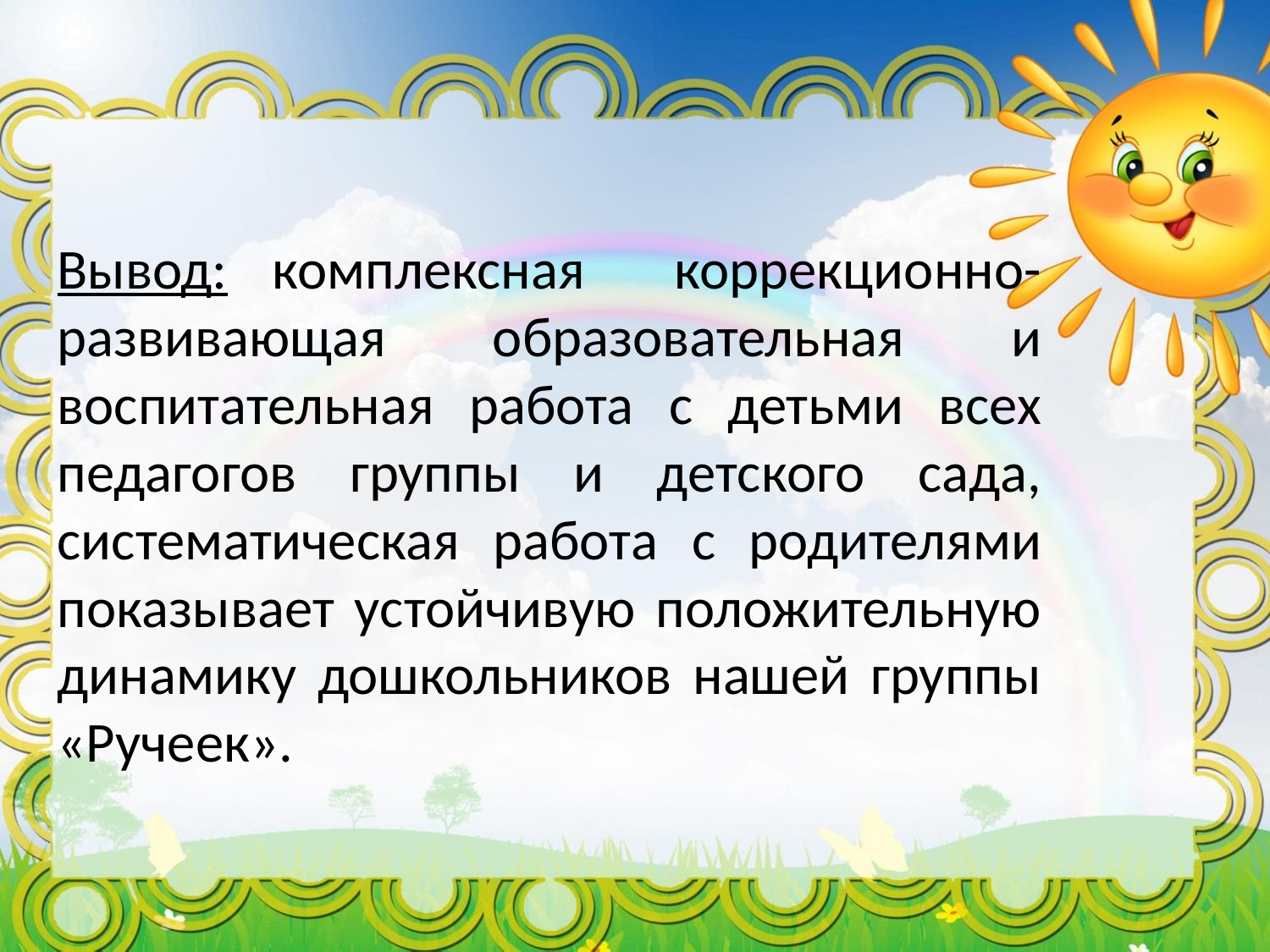

Вывод: комплексная  коррекционно-развивающая образовательная и воспитательная работа с детьми всех педагогов группы и детского сада, систематическая работа с родителями показывает устойчивую положительную динамику дошкольников нашей группы «Ручеек».